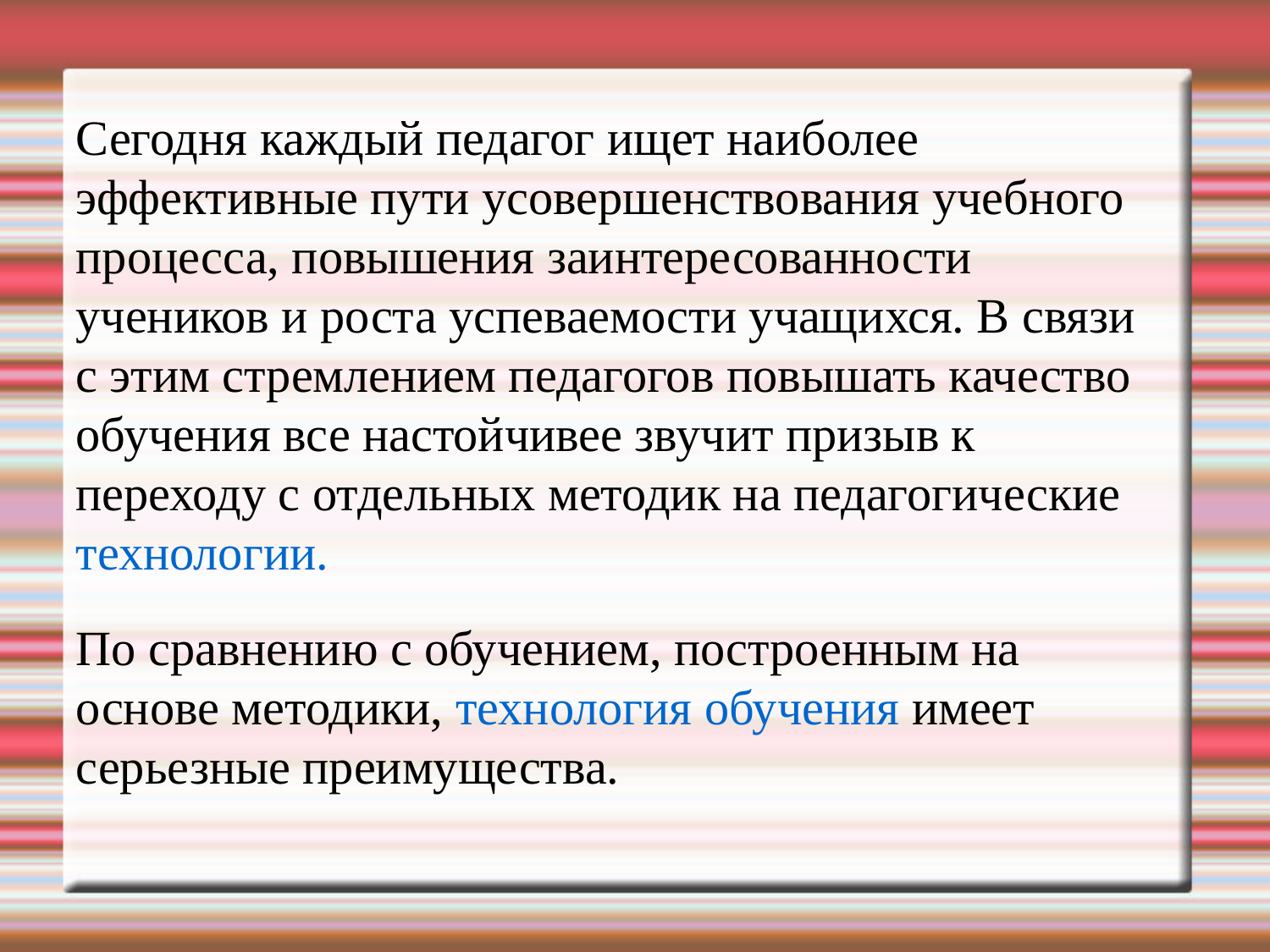

Сегодня каждый педагог ищет наиболее эффективные пути усовершенствования учебного процесса, повышения заинтересованности учеников и роста успеваемости учащихся. В связи с этим стремлением педагогов повышать качество обучения все настойчивее звучит призыв к переходу с отдельных методик на педагогические технологии.
По сравнению с обучением, построенным на основе методики, технология обучения имеет серьезные преимущества.